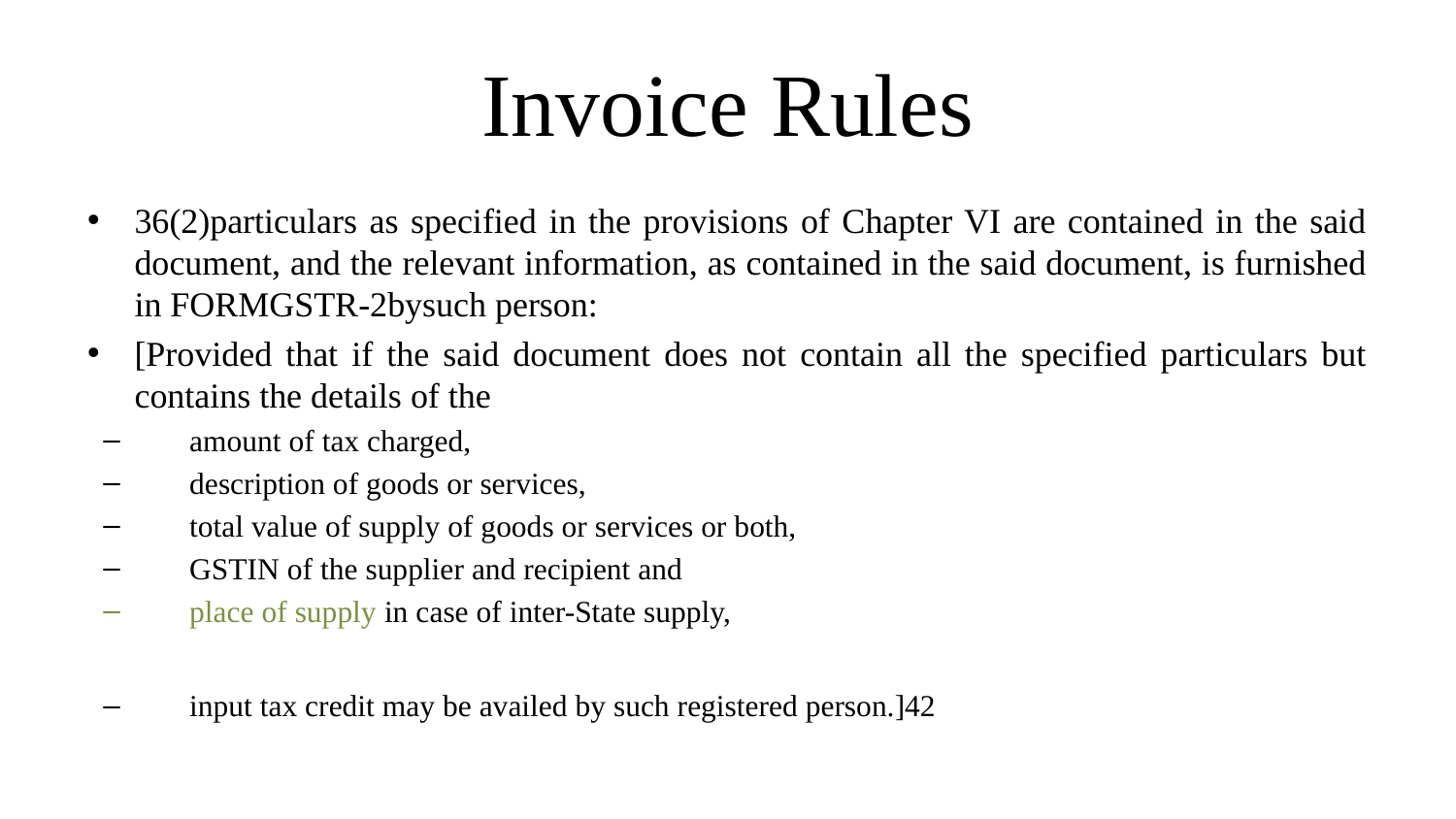

# Invoice Rules
36(2)particulars as specified in the provisions of Chapter VI are contained in the said document, and the relevant information, as contained in the said document, is furnished in FORMGSTR-2bysuch person:
[Provided that if the said document does not contain all the specified particulars but contains the details of the
amount of tax charged,
description of goods or services,
total value of supply of goods or services or both,
GSTIN of the supplier and recipient and
place of supply in case of inter-State supply,

input tax credit may be availed by such registered person.]42